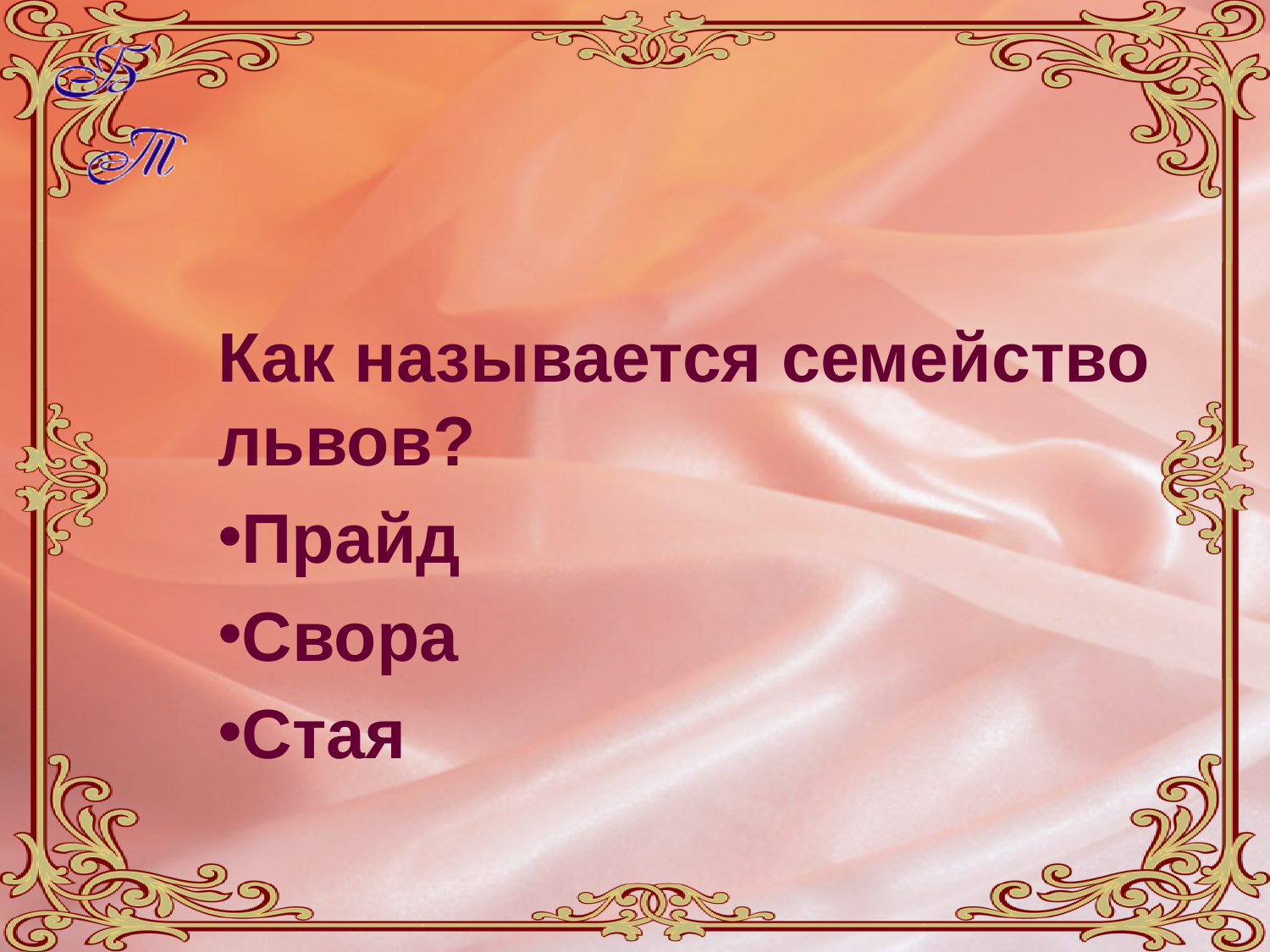

Как называется семейство львов?
Прайд
Свора
Стая